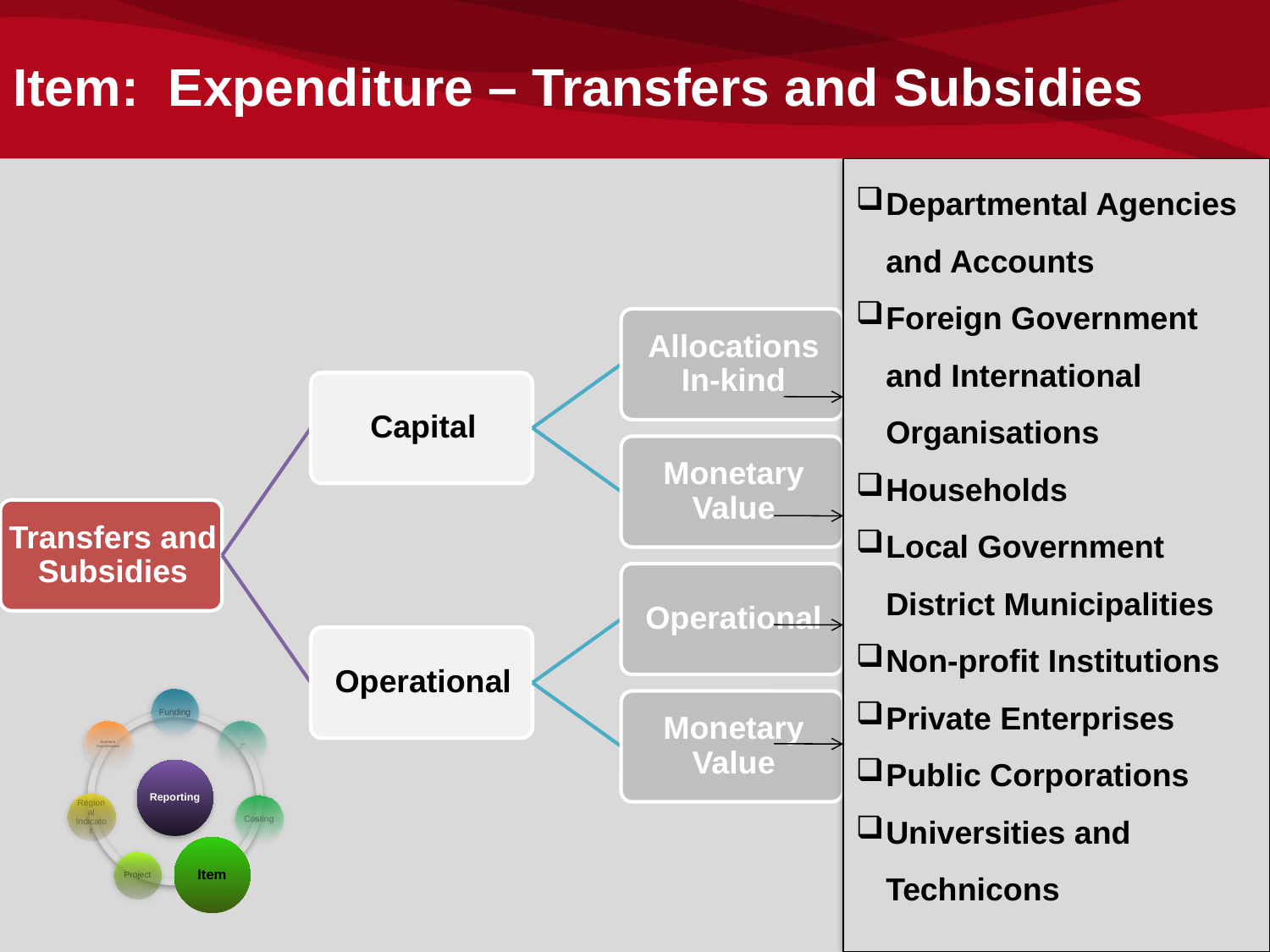

# Item:  Expenditure – Transfers and Subsidies
Transfers and Subsidies

Capital

Allocations In-kind

Monetary Value

Operational

Operational

Monetary Value
Departmental Agencies and Accounts
Foreign Government and International Organisations
Households
Local Government District Municipalities
Non-profit Institutions
Private Enterprises
Public Corporations
Universities and Technicons

Reporting
Funding
Function
Costing
Item
Project
Regional Indicator
Standard Classification
98